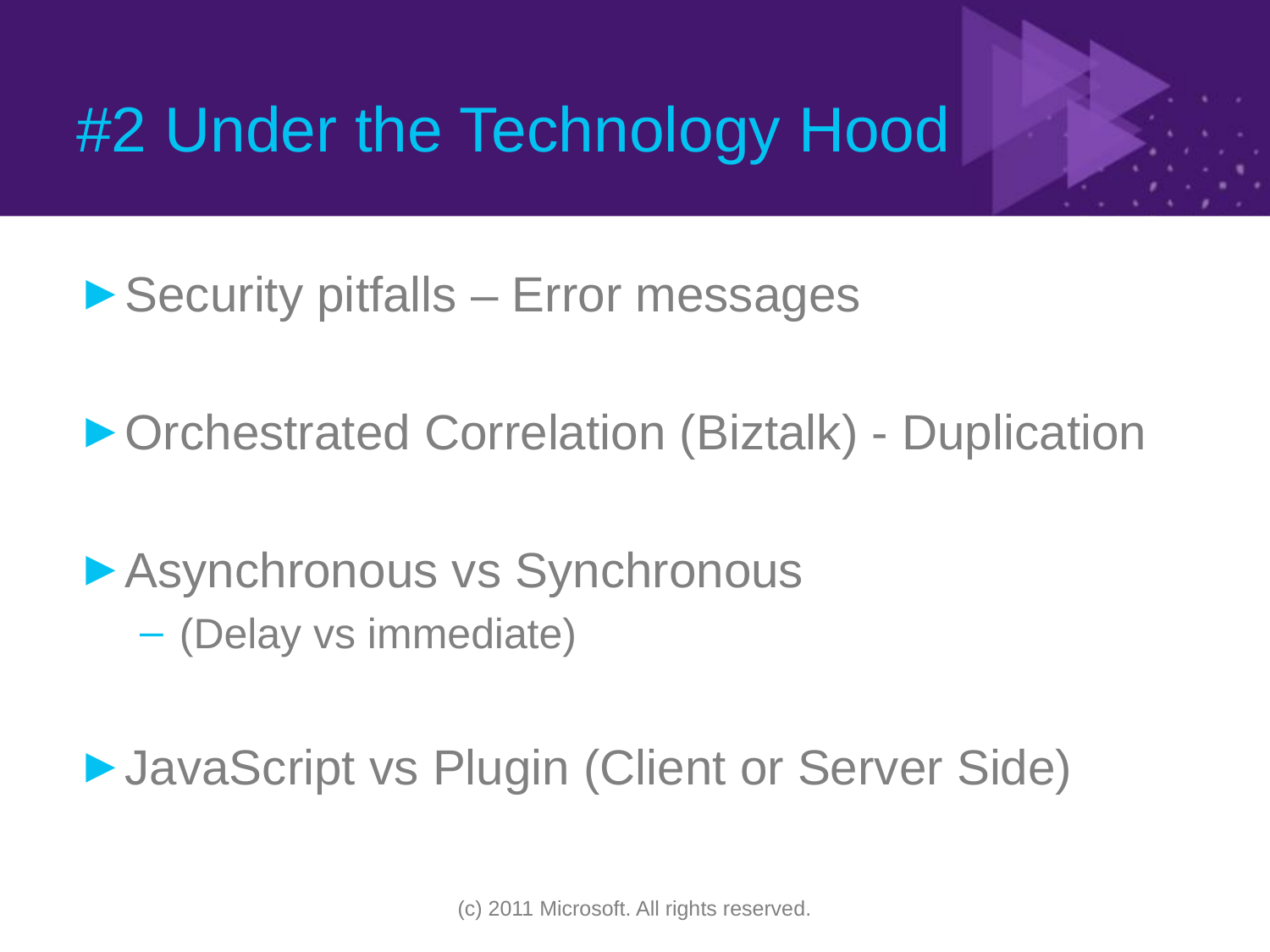

# #2 Under the Technology Hood
Security pitfalls – Error messages

Orchestrated Correlation (Biztalk) - Duplication

Asynchronous vs Synchronous
(Delay vs immediate)

JavaScript vs Plugin (Client or Server Side)

(c) 2011 Microsoft. All rights reserved.